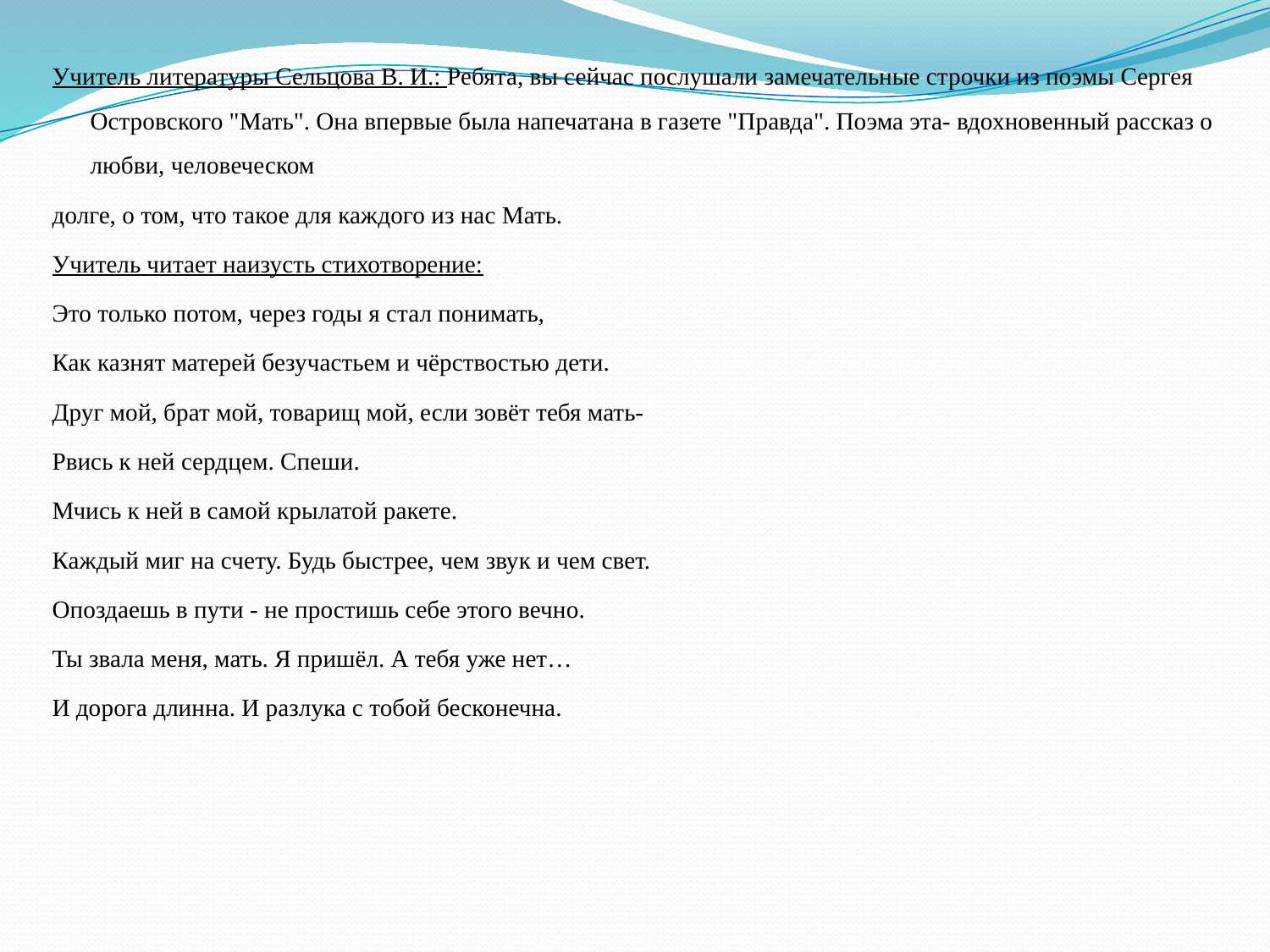

Учитель литературы Сельцова В. И.: Ребята, вы сейчас послушали замечательные строчки из поэмы Сергея Островского "Мать". Она впервые была напечатана в газете "Правда". Поэма эта- вдохновенный рассказ о любви, человеческом
долге, о том, что такое для каждого из нас Мать.
Учитель читает наизусть стихотворение:
Это только потом, через годы я стал понимать,
Как казнят матерей безучастьем и чёрствостью дети.
Друг мой, брат мой, товарищ мой, если зовёт тебя мать-
Рвись к ней сердцем. Спеши.
Мчись к ней в самой крылатой ракете.
Каждый миг на счету. Будь быстрее, чем звук и чем свет.
Опоздаешь в пути - не простишь себе этого вечно.
Ты звала меня, мать. Я пришёл. А тебя уже нет…
И дорога длинна. И разлука с тобой бесконечна.